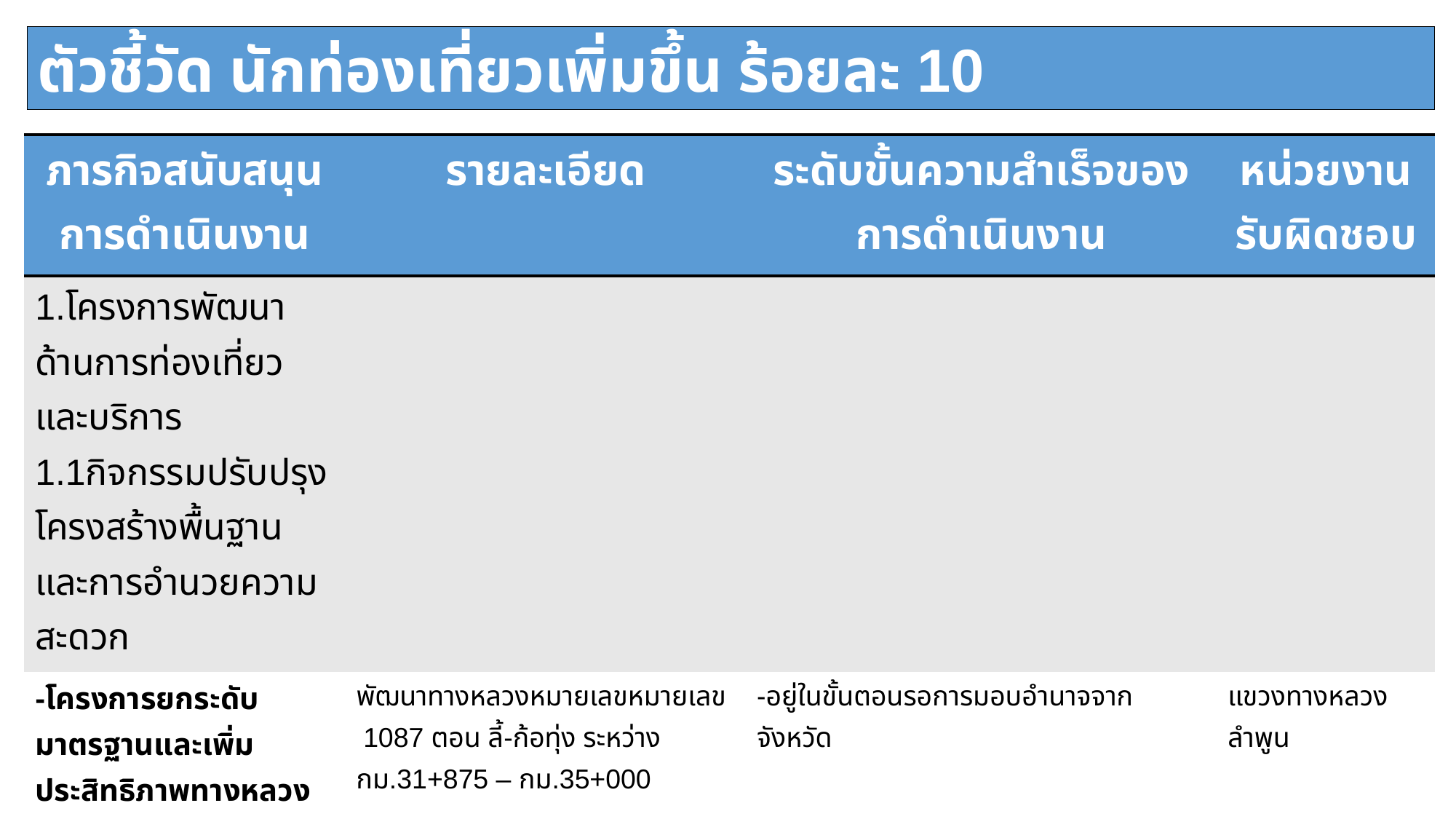

ตัวชี้วัด นักท่องเที่ยวเพิ่มขึ้น ร้อยละ 10
| ภารกิจสนับสนุน การดำเนินงาน | รายละเอียด | ระดับขั้นความสำเร็จของ การดำเนินงาน | หน่วยงานรับผิดชอบ |
| --- | --- | --- | --- |
| 1.โครงการพัฒนาด้านการท่องเที่ยวและบริการ 1.1กิจกรรมปรับปรุงโครงสร้างพื้นฐานและการอำนวยความสะดวก |  |  |  |
| -โครงการยกระดับมาตรฐานและเพิ่มประสิทธิภาพทางหลวง | พัฒนาทางหลวงหมายเลขหมายเลข 1087 ตอน ลี้-ก้อทุ่ง ระหว่าง กม.31+875 – กม.35+000 | -อยู่ในขั้นตอนรอการมอบอำนาจจากจังหวัด | แขวงทางหลวงลำพูน |
| -โครงการอำนวยความปลอดภัยเพื่อป้องกันและแก้ไขอุบัติเหตุทางถนน | พัฒนางานไฟฟ้า แสงสว่าง ทางหลวงหมายเลข 1087 ตอนลี้-ก้อ ระหว่าง กม.0+0000 กม.20+0000 (เป็นช่วงๆ) | -อยู่ในขั้นตอนรอการมอบอำนาจจากจังหวัด | แขงวงทางหลวงลำพูน |